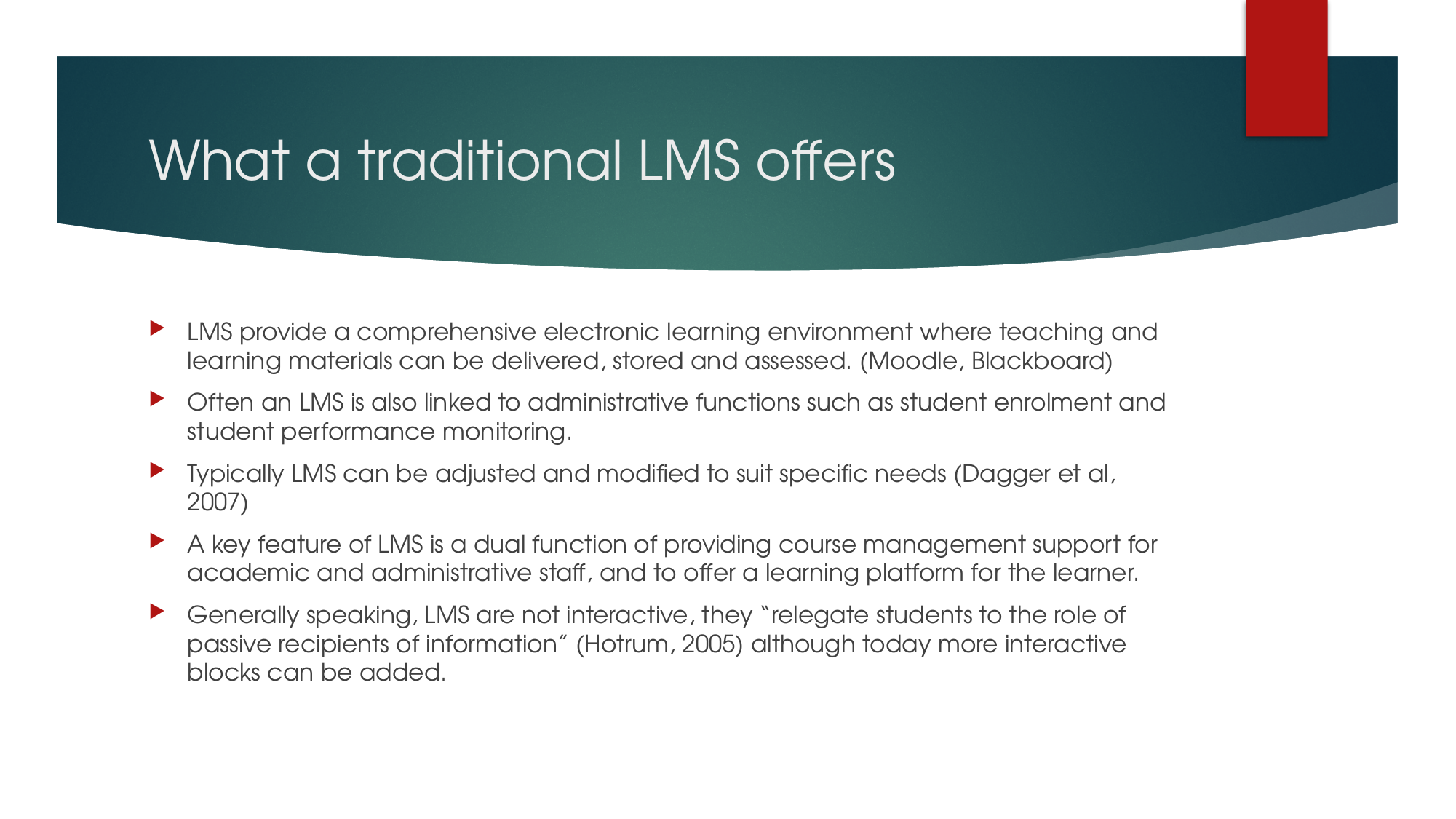

# What a traditional LMS offers
LMS provide a comprehensive electronic learning environment where teaching and learning materials can be delivered, stored and assessed. (Moodle, Blackboard)
Often an LMS is also linked to administrative functions such as student enrolment and student performance monitoring.
Typically LMS can be adjusted and modified to suit specific needs (Dagger et al, 2007)
A key feature of LMS is a dual function of providing course management support for academic and administrative staff, and to offer a learning platform for the learner.
Generally speaking, LMS are not interactive, they “relegate students to the role of passive recipients of information” (Hotrum, 2005) although today more interactive blocks can be added.